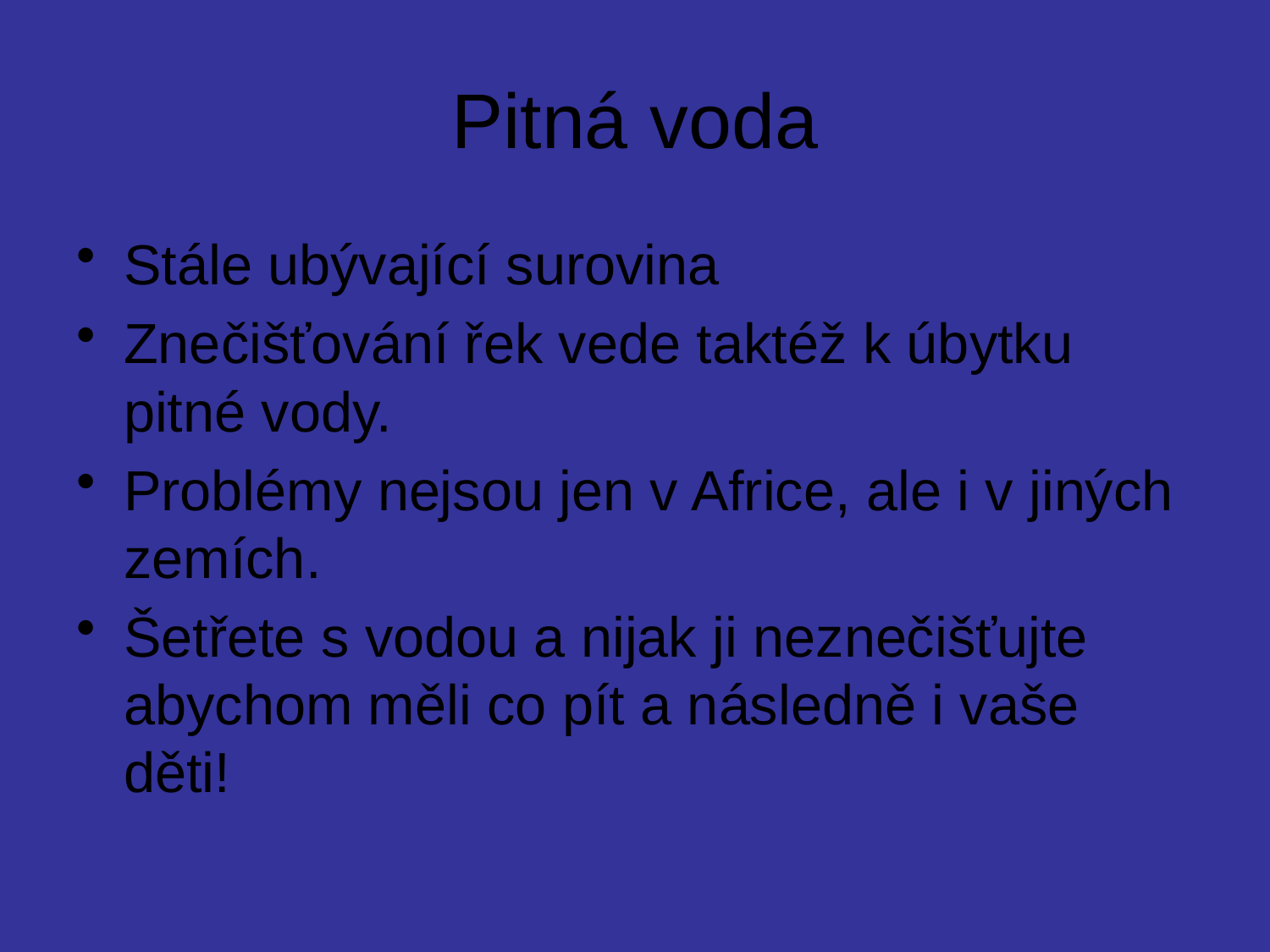

# Pitná voda
Stále ubývající surovina
Znečišťování řek vede taktéž k úbytku pitné vody.
Problémy nejsou jen v Africe, ale i v jiných zemích.
Šetřete s vodou a nijak ji neznečišťujte abychom měli co pít a následně i vaše děti!